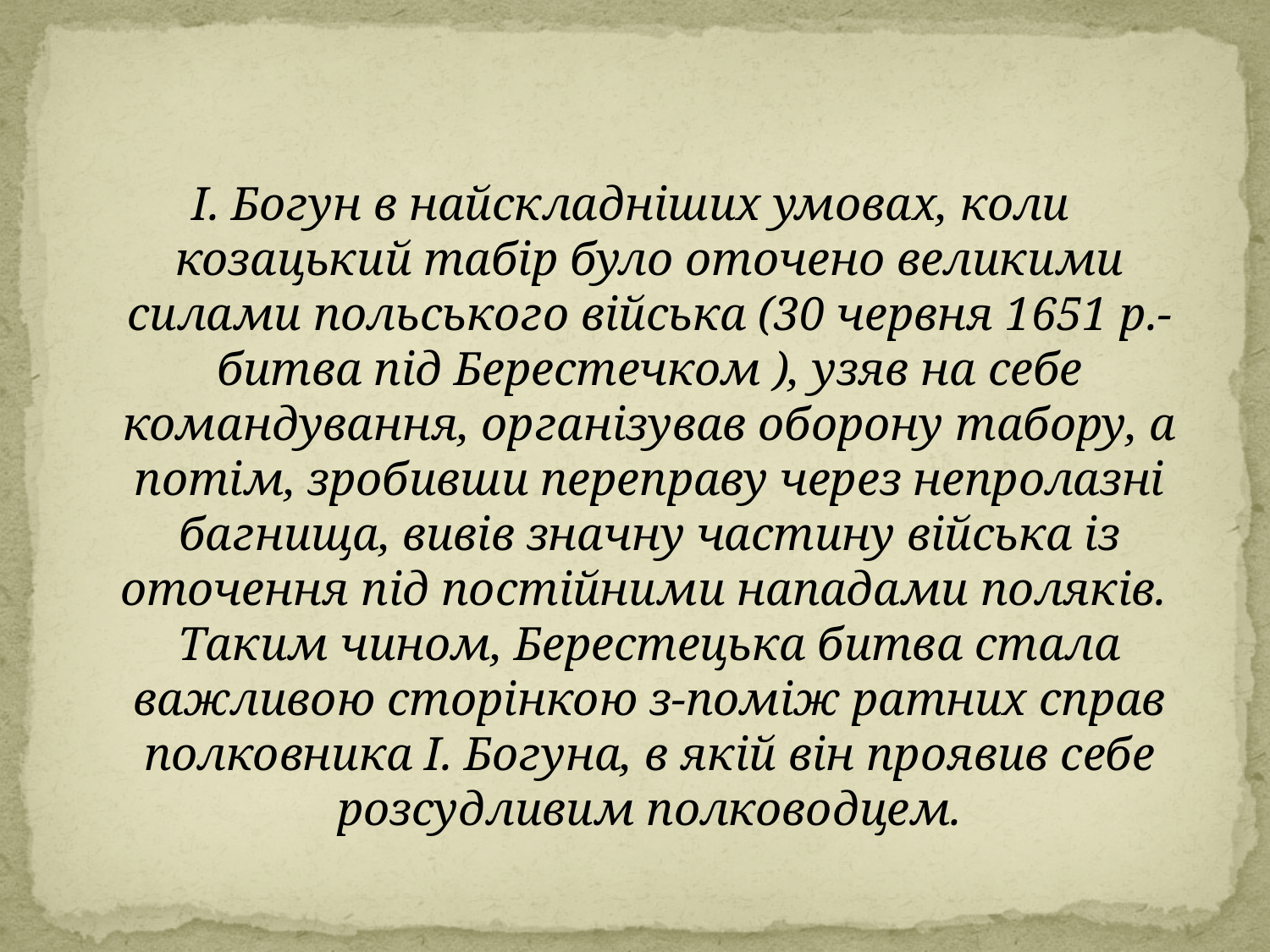

І. Богун в найскладніших умовах, коли козацький табір було оточено великими силами польського війська (30 червня 1651 р.- битва під Берестечком ), узяв на себе командування, організував оборону табору, а потім, зробивши переправу через непролазні багнища, вивів значну частину війська із оточення під постійними нападами поляків.  Таким чином, Берестецька битва стала важливою сторінкою з-поміж ратних справ полковника І. Богуна, в якій він проявив себе розсудливим полководцем.